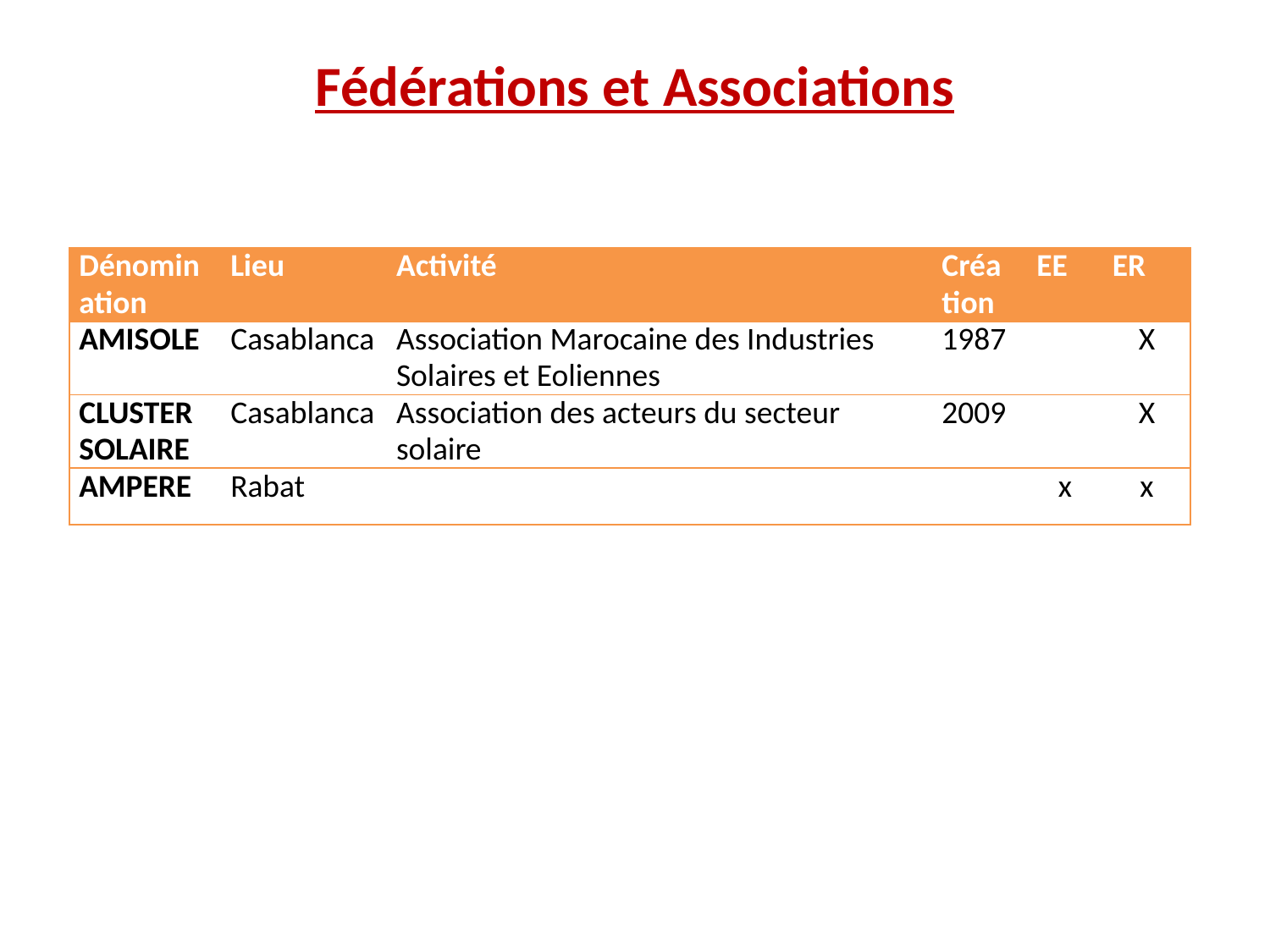

# Fédérations et Associations
| Dénomination | Lieu | Activité | Création | EE | ER |
| --- | --- | --- | --- | --- | --- |
| AMISOLE | Casablanca | Association Marocaine des Industries Solaires et Eoliennes | 1987 |  | X |
| CLUSTER SOLAIRE | Casablanca | Association des acteurs du secteur solaire | 2009 |  | X |
| AMPERE | Rabat |  |  | x | x |